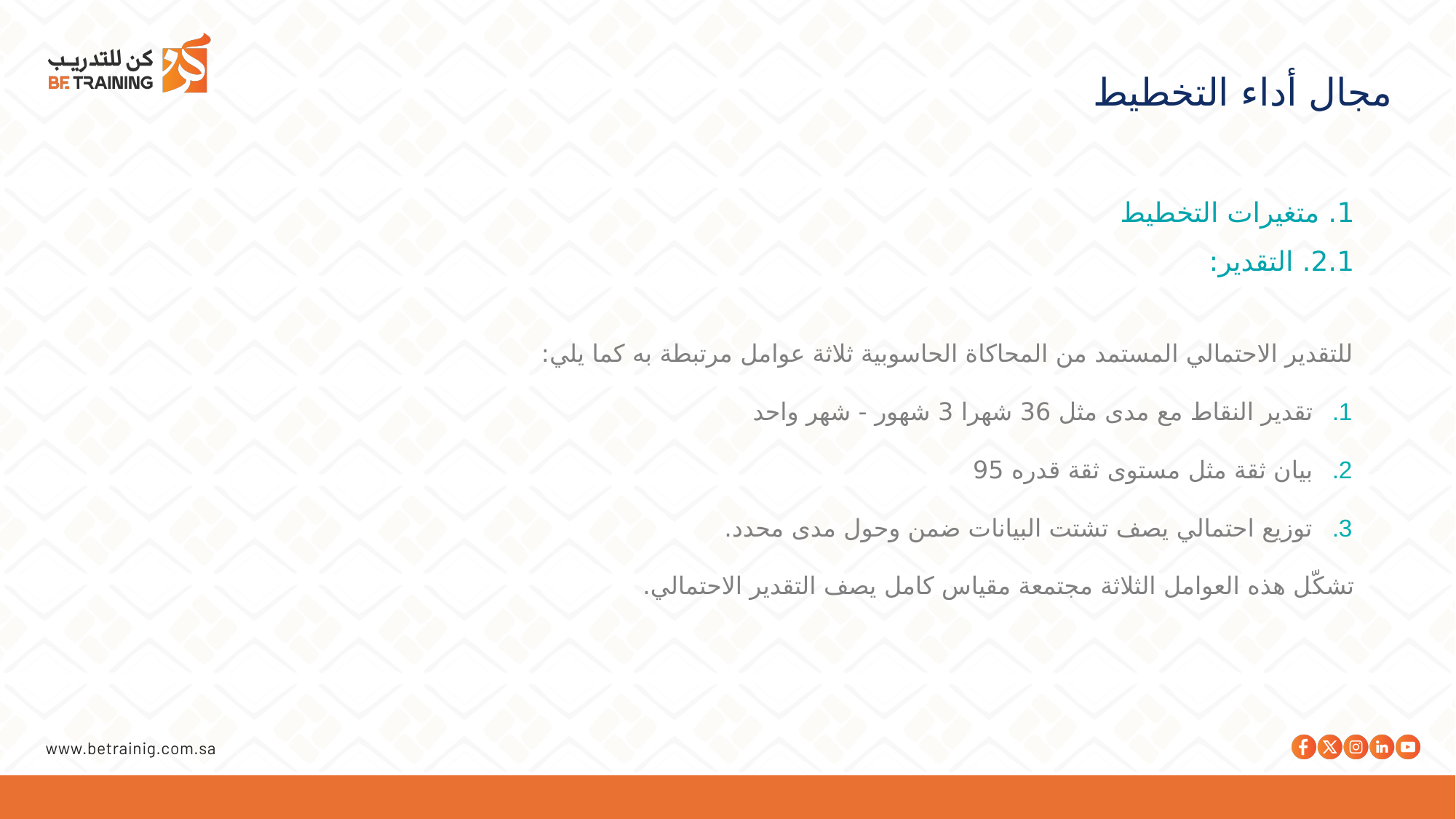

مجال أداء التخطيط
1. متغيرات التخطيط
2.1. التقدير:

للتقدير الاحتمالي المستمد من المحاكاة الحاسوبية ثلاثة عوامل مرتبطة به كما يلي:
تقدير النقاط مع مدى مثل 36 شهرا 3 شهور - شهر واحد
بيان ثقة مثل مستوى ثقة قدره 95
توزيع احتمالي يصف تشتت البيانات ضمن وحول مدى محدد.
تشكّل هذه العوامل الثلاثة مجتمعة مقياس كامل يصف التقدير الاحتمالي.